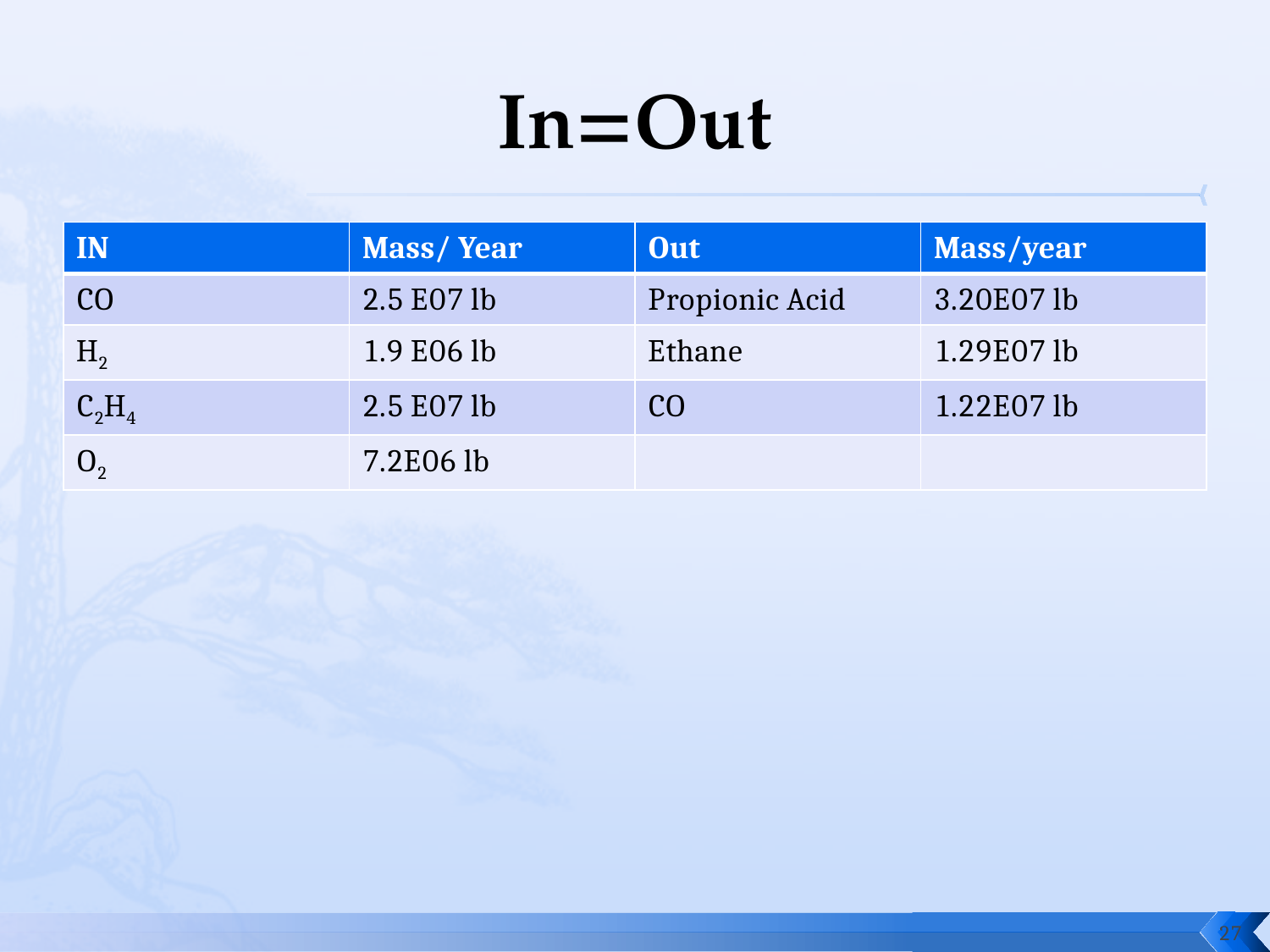

# In=Out
| IN | Mass/ Year | Out | Mass/year |
| --- | --- | --- | --- |
| CO | 2.5 E07 lb | Propionic Acid | 3.20E07 lb |
| H2 | 1.9 E06 lb | Ethane | 1.29E07 lb |
| C2H4 | 2.5 E07 lb | CO | 1.22E07 lb |
| O2 | 7.2E06 lb |  |  |
27